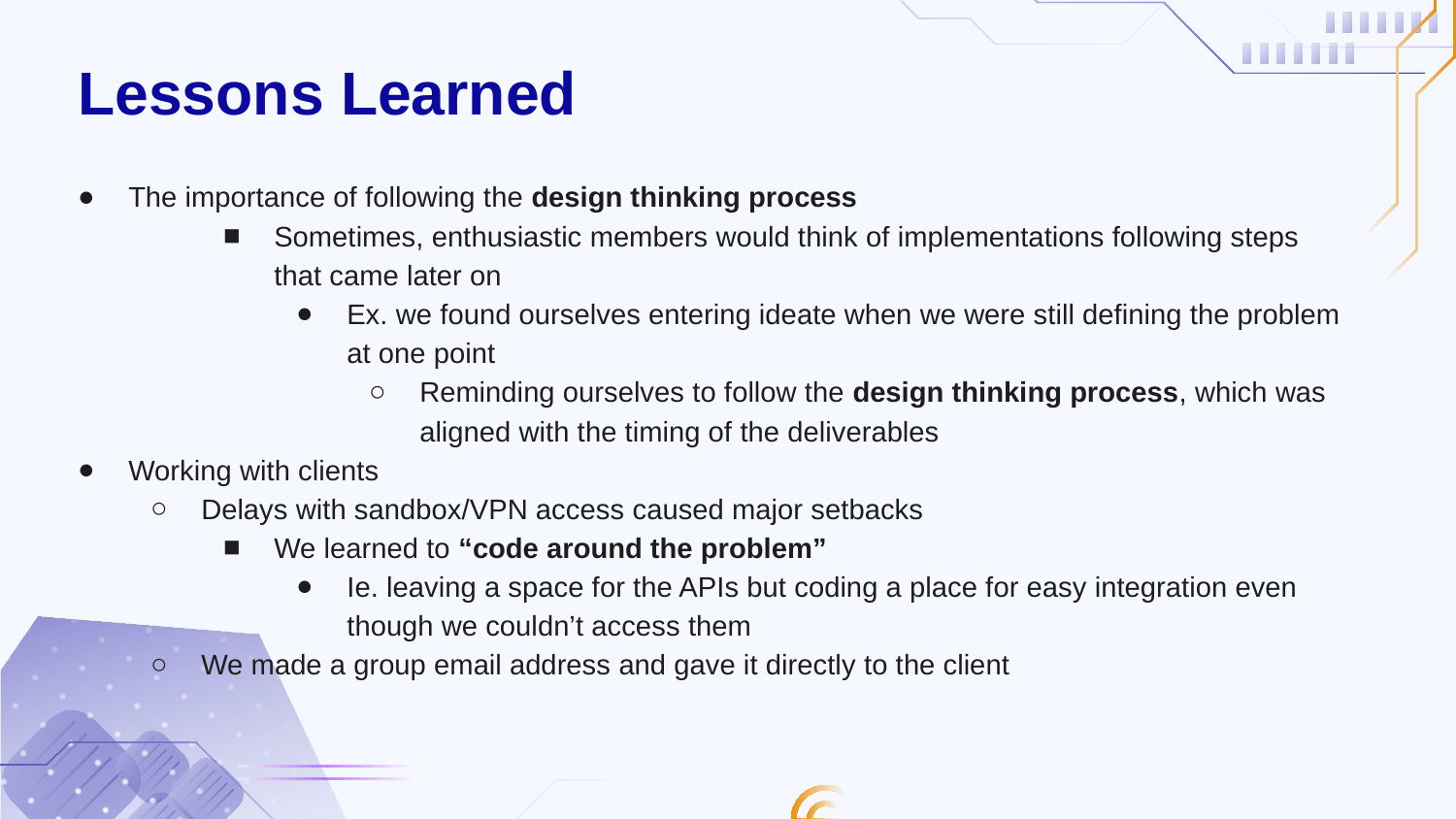

# Lessons Learned
The importance of following the design thinking process
Sometimes, enthusiastic members would think of implementations following steps that came later on
Ex. we found ourselves entering ideate when we were still defining the problem at one point
Reminding ourselves to follow the design thinking process, which was aligned with the timing of the deliverables
Working with clients
Delays with sandbox/VPN access caused major setbacks
We learned to “code around the problem”
Ie. leaving a space for the APIs but coding a place for easy integration even though we couldn’t access them
We made a group email address and gave it directly to the client